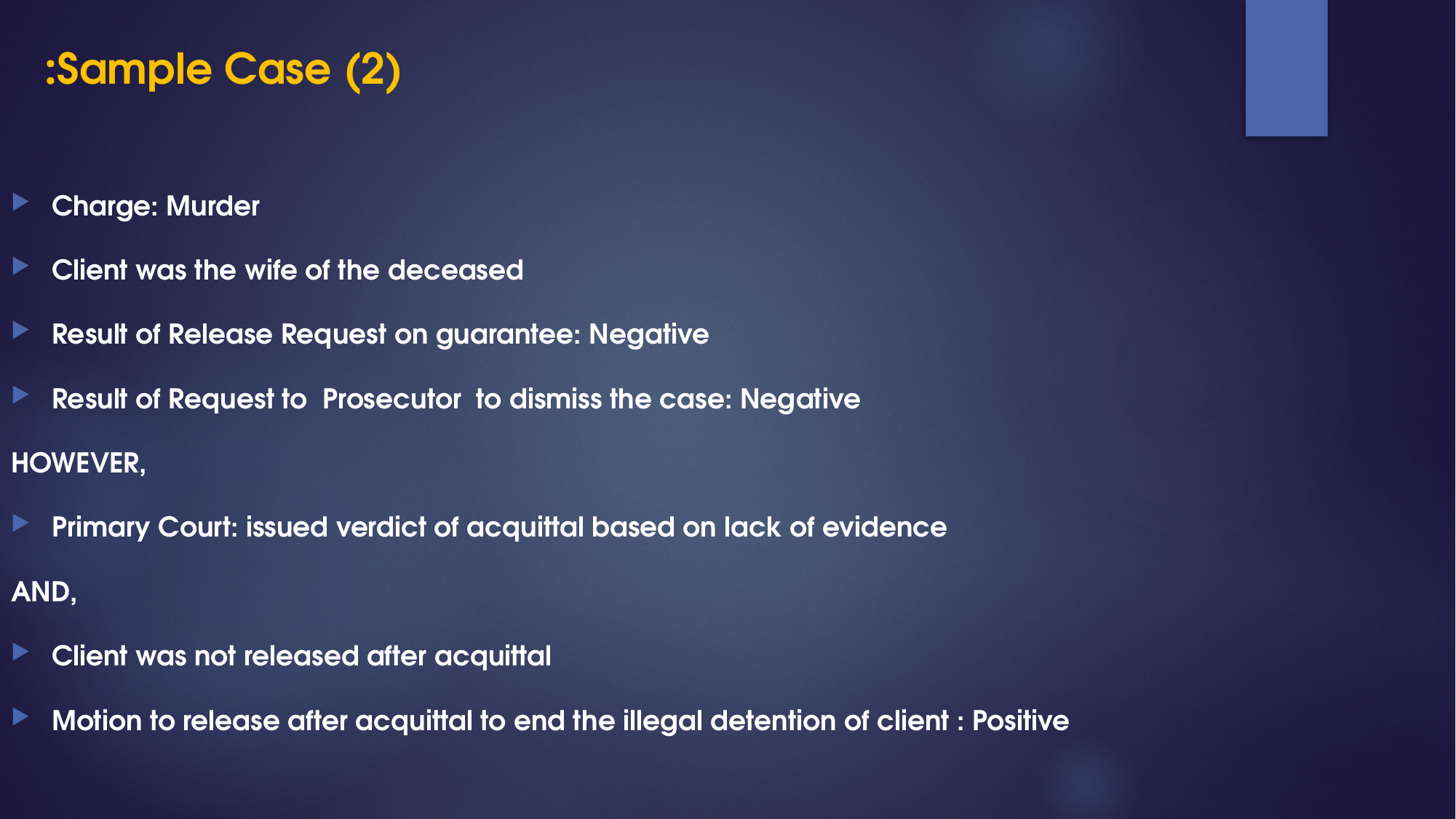

# Sample Case (2):

Charge: Murder
Client was the wife of the deceased
Result of Release Request on guarantee: Negative
Result of Request to  Prosecutor  to dismiss the case: Negative
HOWEVER,
Primary Court: issued verdict of acquittal based on lack of evidence
AND,
Client was not released after acquittal
Motion to release after acquittal to end the illegal detention of client : Positive